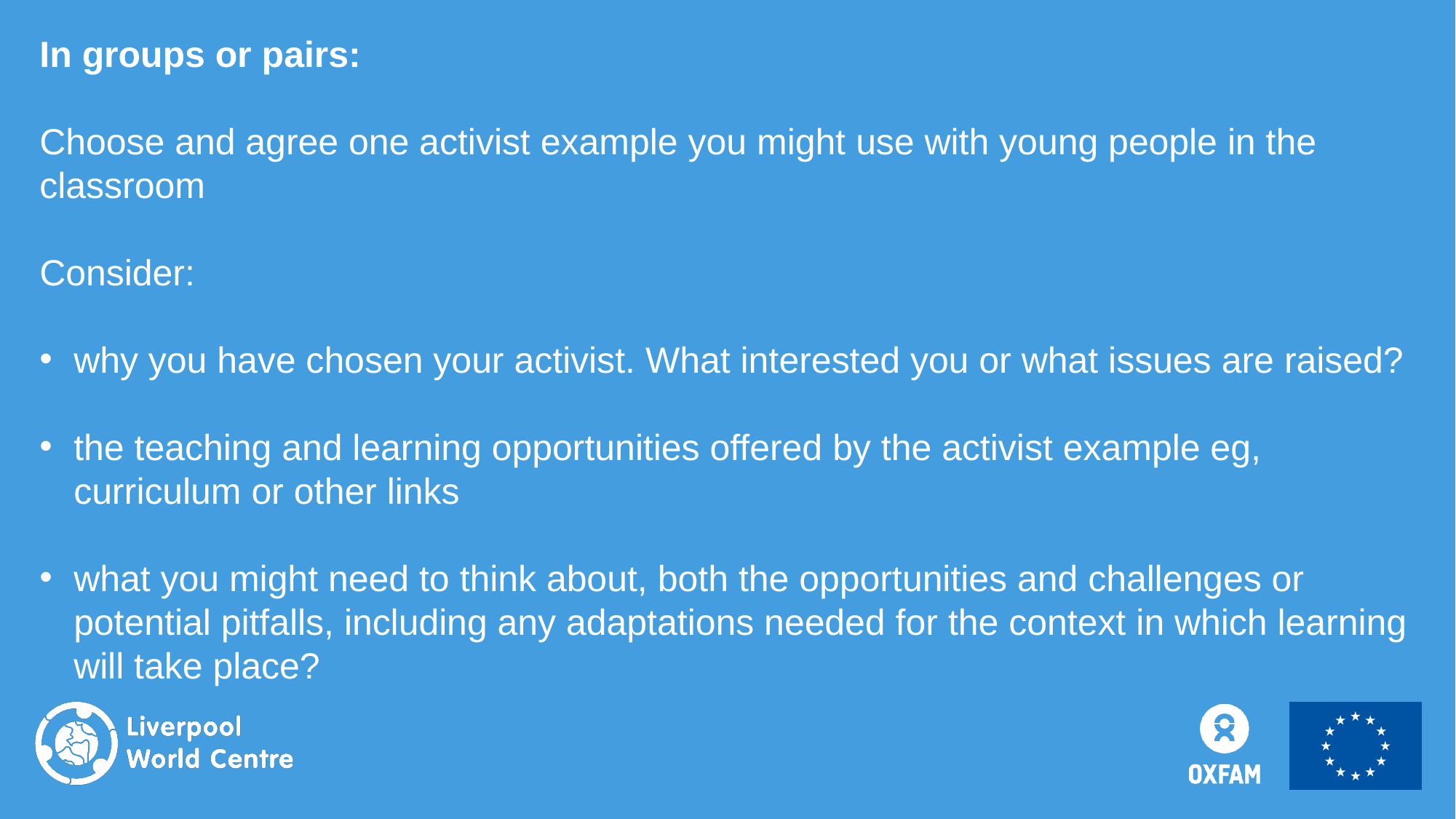

In groups or pairs:

Choose and agree one activist example you might use with young people in the classroom

Consider:

why you have chosen your activist. What interested you or what issues are raised?

the teaching and learning opportunities offered by the activist example eg, curriculum or other links

what you might need to think about, both the opportunities and challenges or potential pitfalls, including any adaptations needed for the context in which learning will take place?